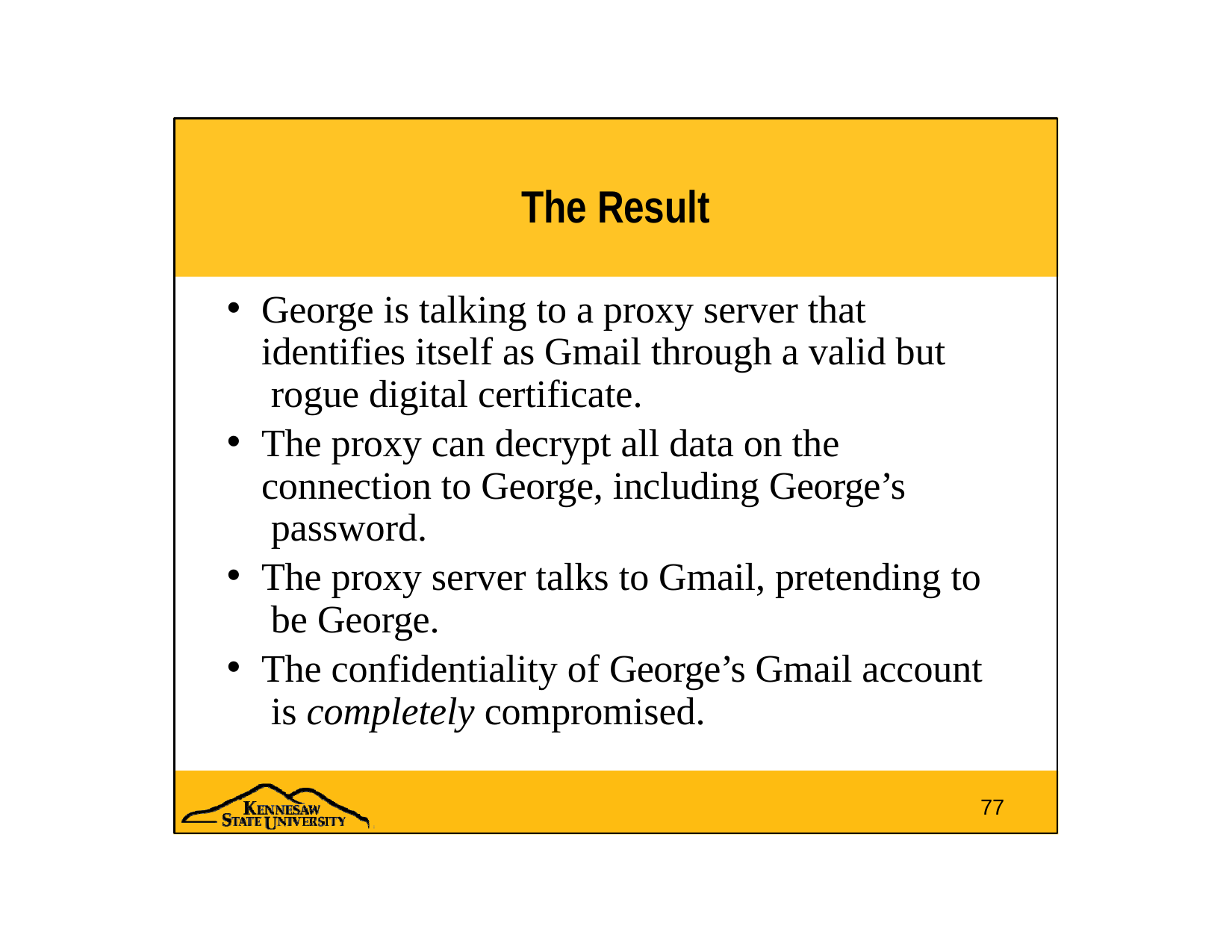

# The Result
George is talking to a proxy server that  identifies itself as Gmail through a valid but  rogue digital certificate.
The proxy can decrypt all data on the  connection to George, including George’s  password.
The proxy server talks to Gmail, pretending to  be George.
The confidentiality of George’s Gmail account  is completely compromised.

77